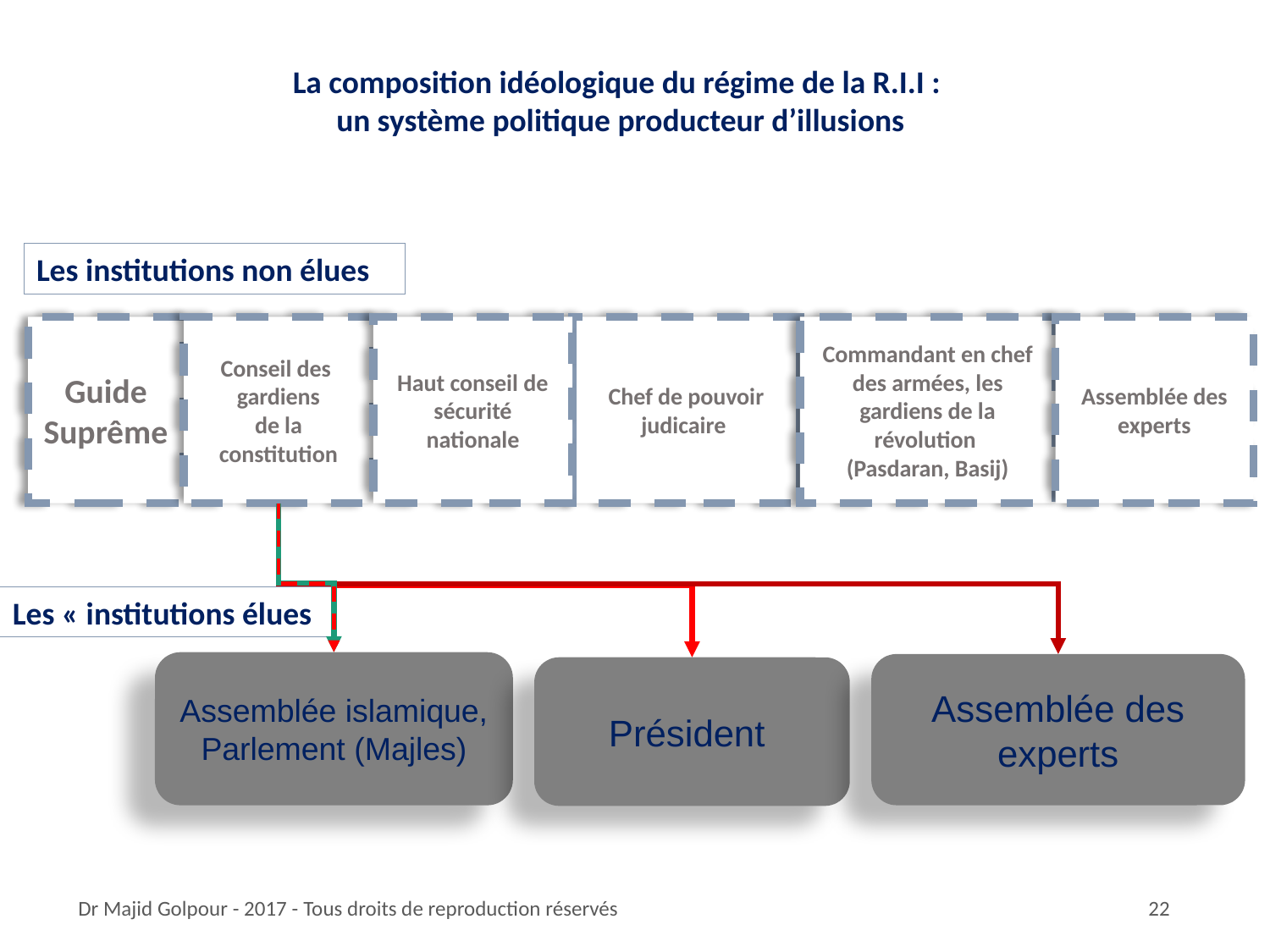

La composition idéologique du régime de la R.I.I :
un système politique producteur d’illusions
Les institutions non élues
Guide Suprême
Conseil des
gardiens
de la constitution
Haut conseil de
sécurité nationale
Commandant en chef des armées, les gardiens de la révolution
(Pasdaran, Basij)
Assemblée des experts
Chef de pouvoir judicaire
Les « institutions élues
Assemblée islamique, Parlement (Majles)
Assemblée des experts
Président
22
Dr Majid Golpour - 2017 - Tous droits de reproduction réservés